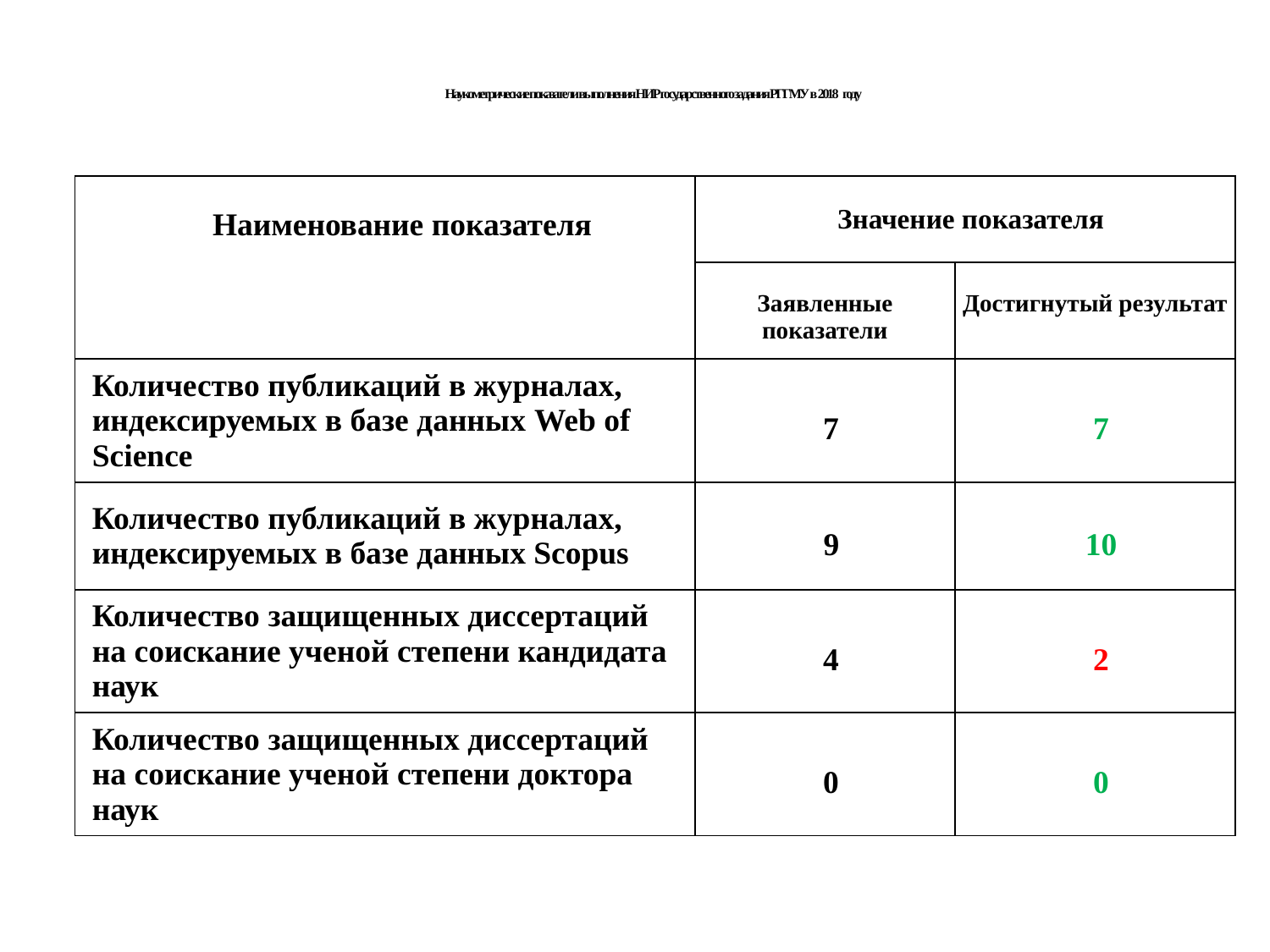

# Наукометрические показатели выполнения НИР государственного задания РГГМУ  в  2018  году
| Наименование показателя | Значение показателя |  |
| --- | --- | --- |
|  | Заявленные показатели | Достигнутый результат |
| Количество публикаций в журналах, индексируемых в базе данных Web of Science | 7 | 7 |
| Количество публикаций в журналах, индексируемых в базе данных Scopus | 9 | 10 |
| Количество защищенных диссертаций на соискание ученой степени кандидата наук | 4 | 2 |
| Количество защищенных диссертаций на соискание ученой степени доктора наук | 0 | 0 |